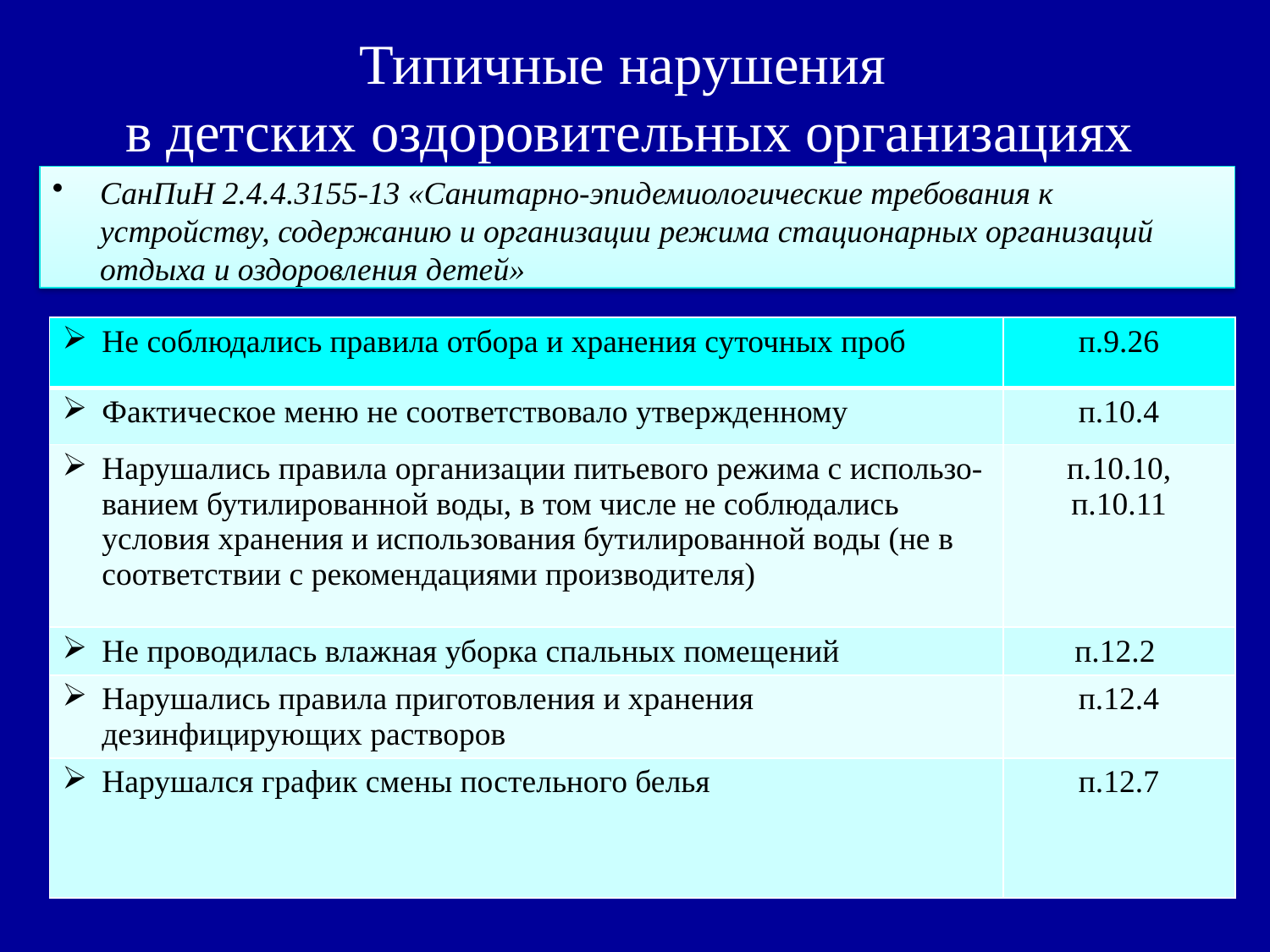

# Типичные нарушения в детских оздоровительных организациях
СанПиН 2.4.4.3155-13 «Санитарно-эпидемиологические требования к устройству, содержанию и организации режима стационарных организаций отдыха и оздоровления детей»
| Не соблюдались правила отбора и хранения суточных проб | п.9.26 |
| --- | --- |
| Фактическое меню не соответствовало утвержденному | п.10.4 |
| Нарушались правила организации питьевого режима с использо-ванием бутилированной воды, в том числе не соблюдались условия хранения и использования бутилированной воды (не в соответствии с рекомендациями производителя) | п.10.10, п.10.11 |
| Не проводилась влажная уборка спальных помещений | п.12.2 |
| Нарушались правила приготовления и хранения дезинфицирующих растворов | п.12.4 |
| Нарушался график смены постельного белья | п.12.7 |
19